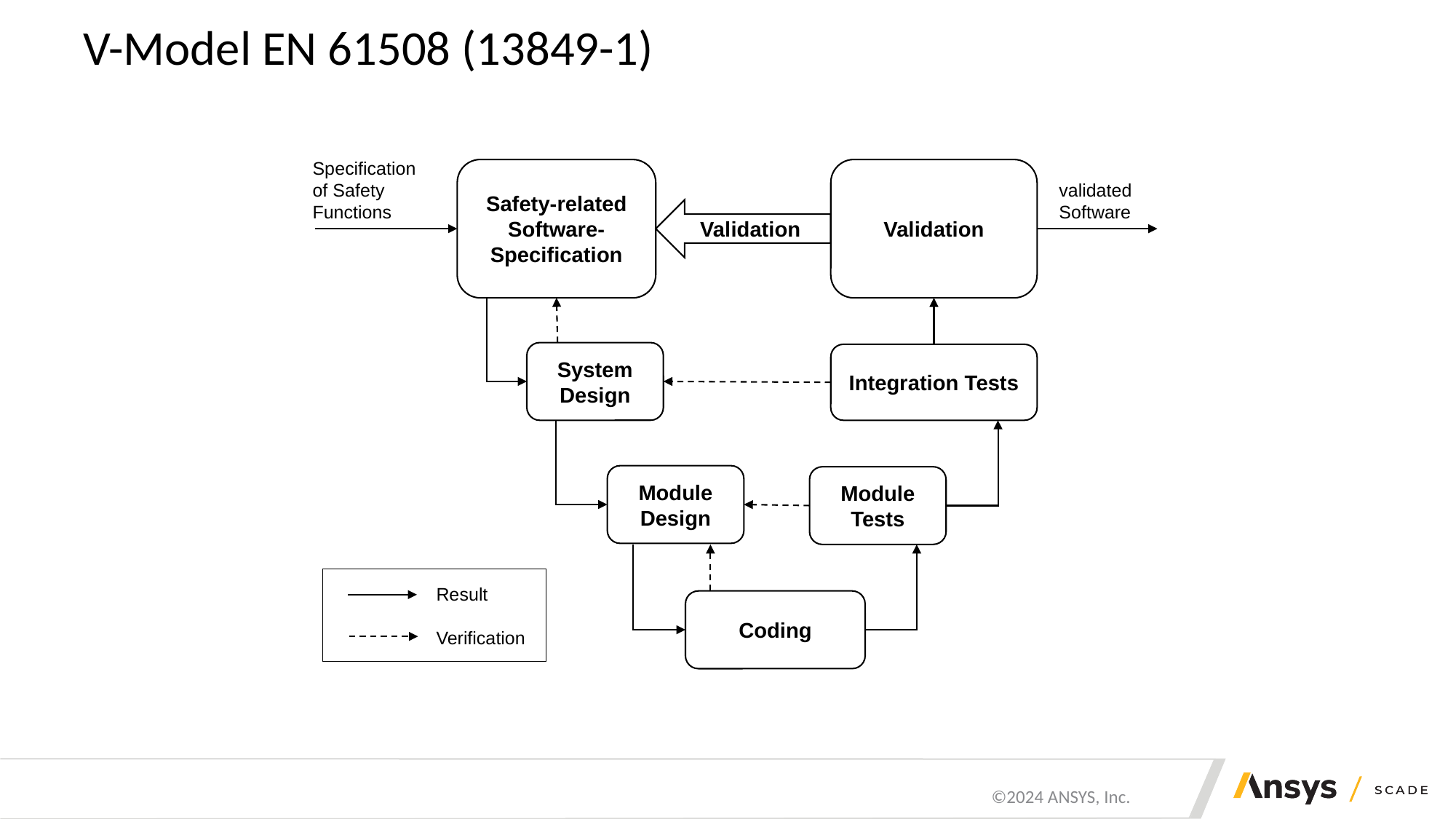

# V-Model EN 61508 (13849-1)
Specification of Safety Functions
Safety-related Software-Specification
Validation
validated
Software
Validation
System Design
Integration Tests
Module Design
Module Tests

Result

Verification
Coding